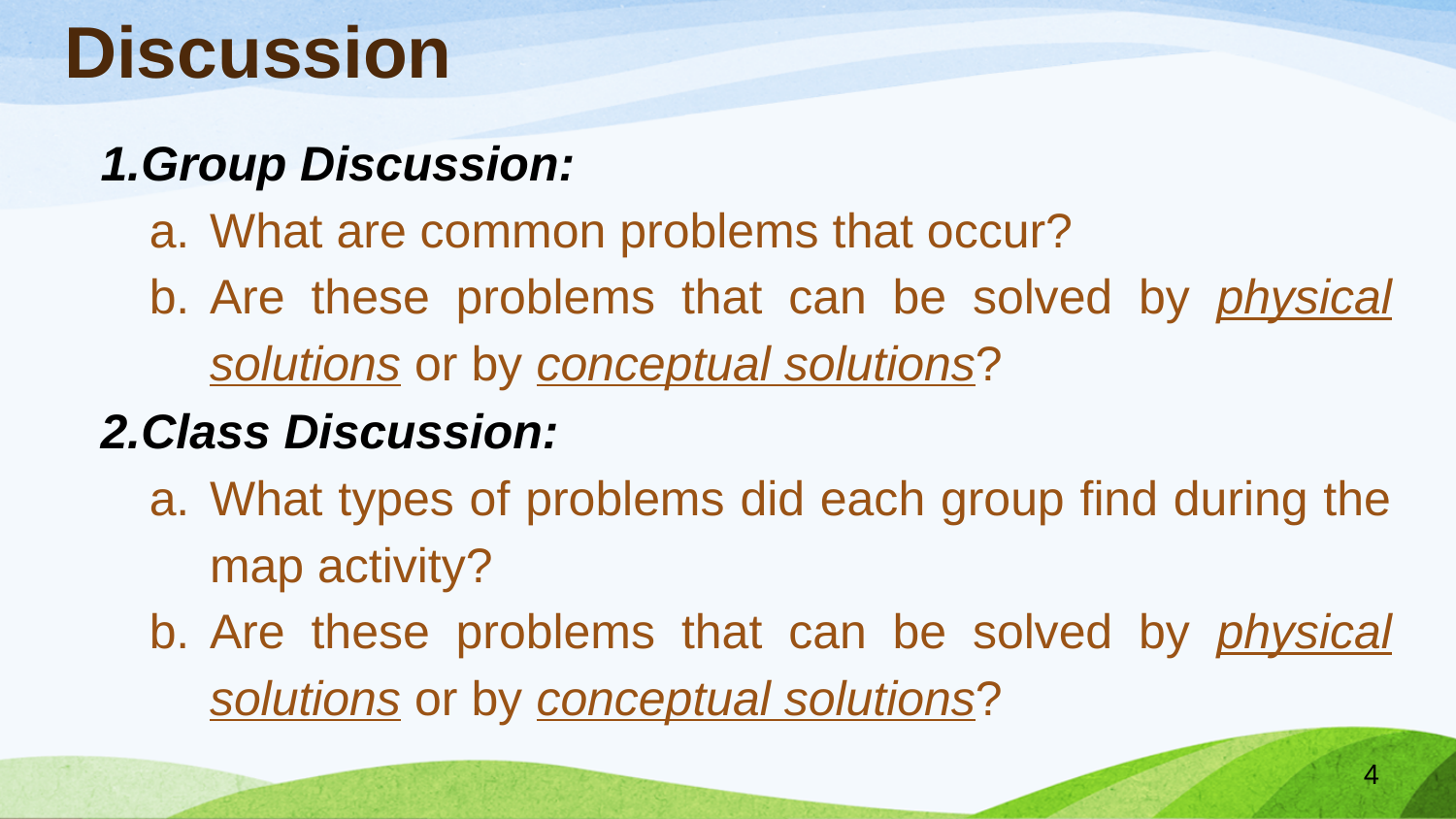

# Discussion
Group Discussion:
What are common problems that occur?
Are these problems that can be solved by physical solutions or by conceptual solutions?
Class Discussion:
What types of problems did each group find during the map activity?
Are these problems that can be solved by physical solutions or by conceptual solutions?
4